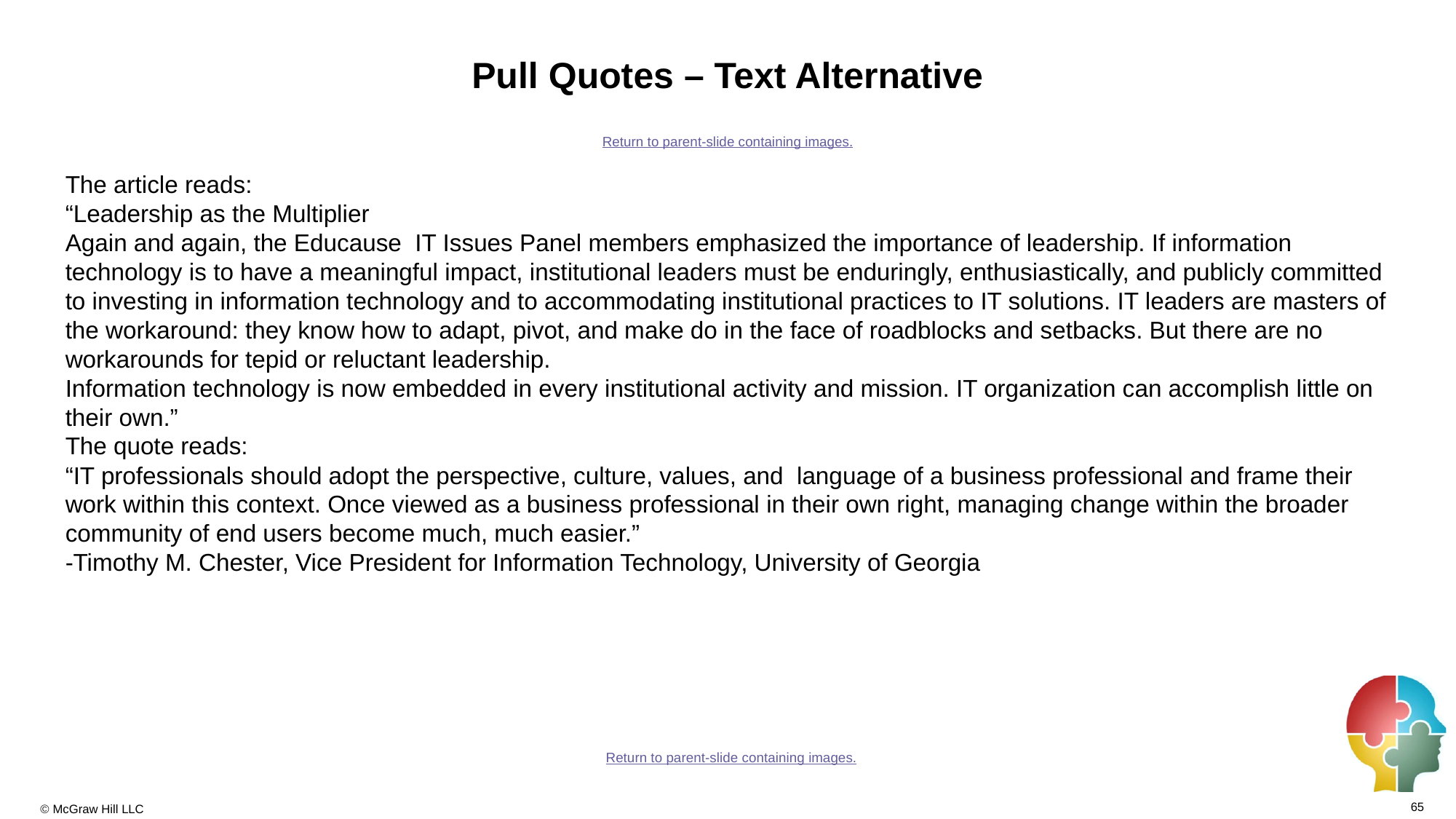

# Pull Quotes – Text Alternative
Return to parent-slide containing images.
The article reads:
“Leadership as the Multiplier
Again and again, the Educause  IT Issues Panel members emphasized the importance of leadership. If information technology is to have a meaningful impact, institutional leaders must be enduringly, enthusiastically, and publicly committed to investing in information technology and to accommodating institutional practices to IT solutions. IT leaders are masters of the workaround: they know how to adapt, pivot, and make do in the face of roadblocks and setbacks. But there are no workarounds for tepid or reluctant leadership.
Information technology is now embedded in every institutional activity and mission. IT organization can accomplish little on their own.”
The quote reads:
“IT professionals should adopt the perspective, culture, values, and  language of a business professional and frame their work within this context. Once viewed as a business professional in their own right, managing change within the broader community of end users become much, much easier.”
-Timothy M. Chester, Vice President for Information Technology, University of Georgia
Return to parent-slide containing images.
65